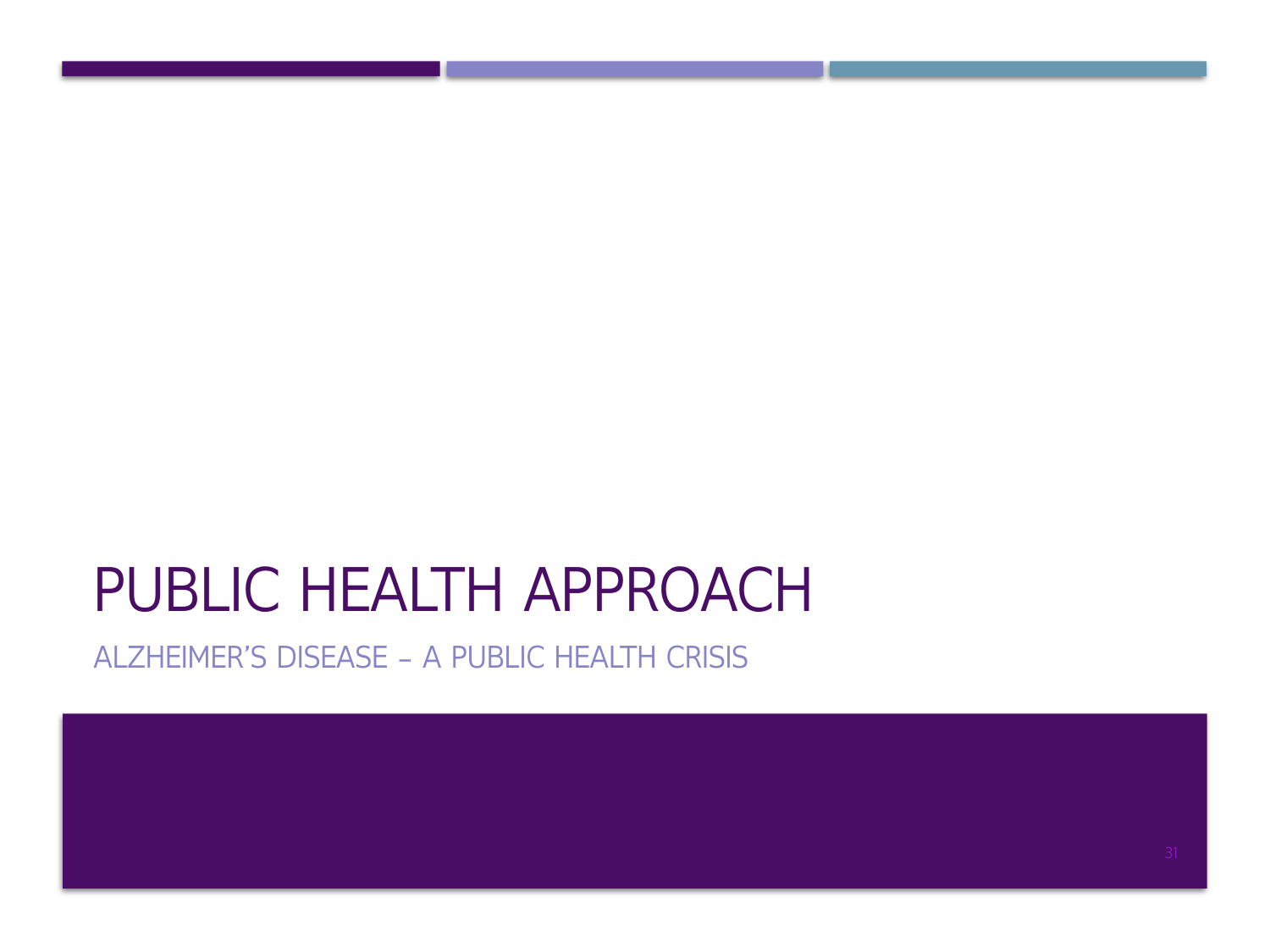

# Public health approach
Alzheimer’s Disease – A Public Health Crisis
31